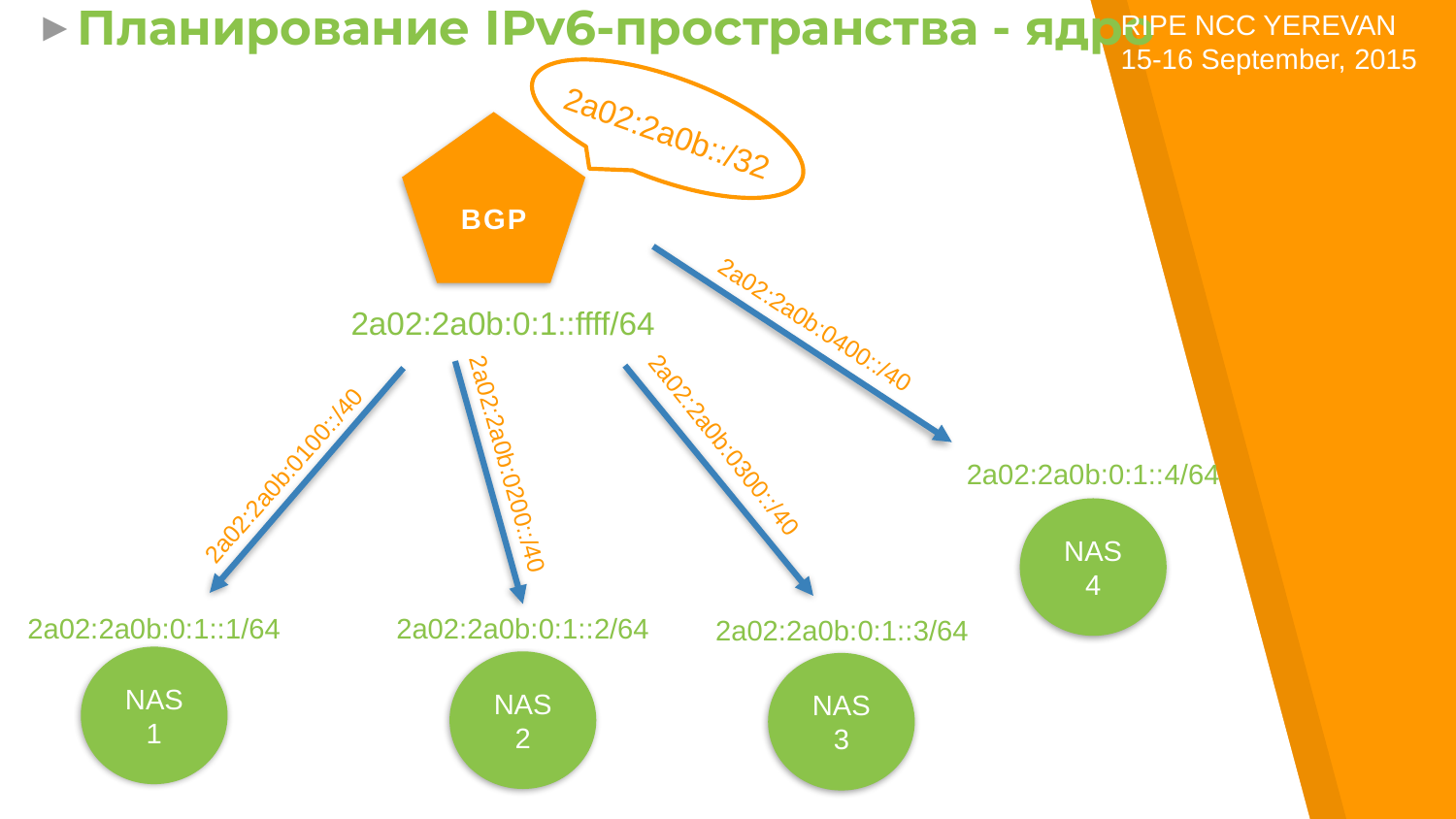

RIPE NCC YEREVAN
15-16 September, 2015
Планирование IPv6-пространства - ядро

2a02:2a0b::/32
BGP
2a02:2a0b:0:1::ffff/64
2a02:2a0b:0400::/40
2a02:2a0b:0300::/40
2a02:2a0b:0200::/40
2a02:2a0b:0:1::4/64
2a02:2a0b:0100::/40
NAS 4
2a02:2a0b:0:1::2/64
2a02:2a0b:0:1::1/64
2a02:2a0b:0:1::3/64
NAS 1
NAS 2
NAS 3